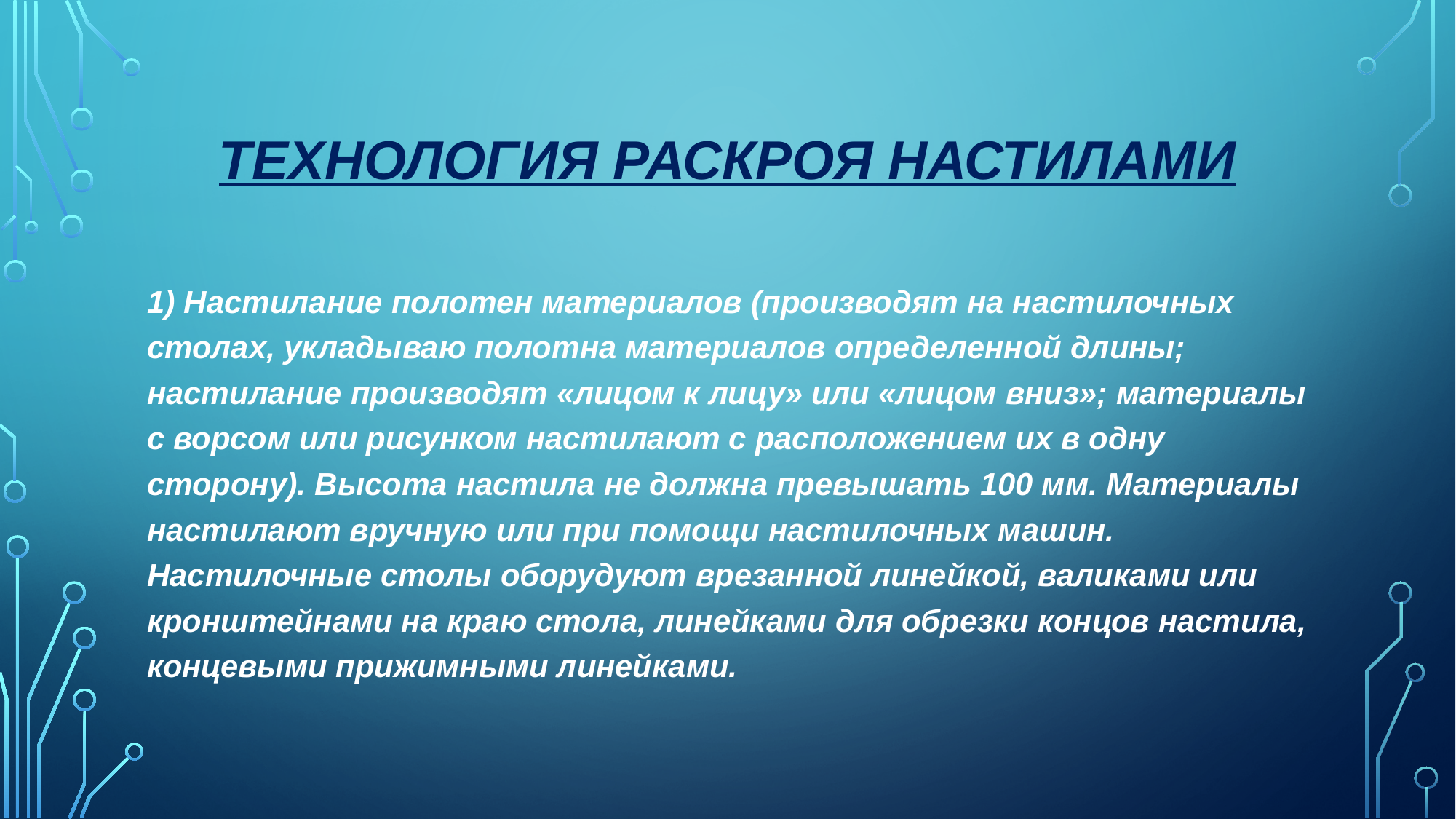

# Технология раскроя настилами
1) Настилание полотен материалов (производят на настилочных столах, укладываю полотна материалов определенной длины; настилание производят «лицом к лицу» или «лицом вниз»; материалы с ворсом или рисунком настилают с расположением их в одну сторону). Высота настила не должна превышать 100 мм. Материалы настилают вручную или при помощи настилочных машин. Настилочные столы оборудуют врезанной линейкой, валиками или кронштейнами на краю стола, линейками для обрезки концов настила, концевыми прижимными линейками.